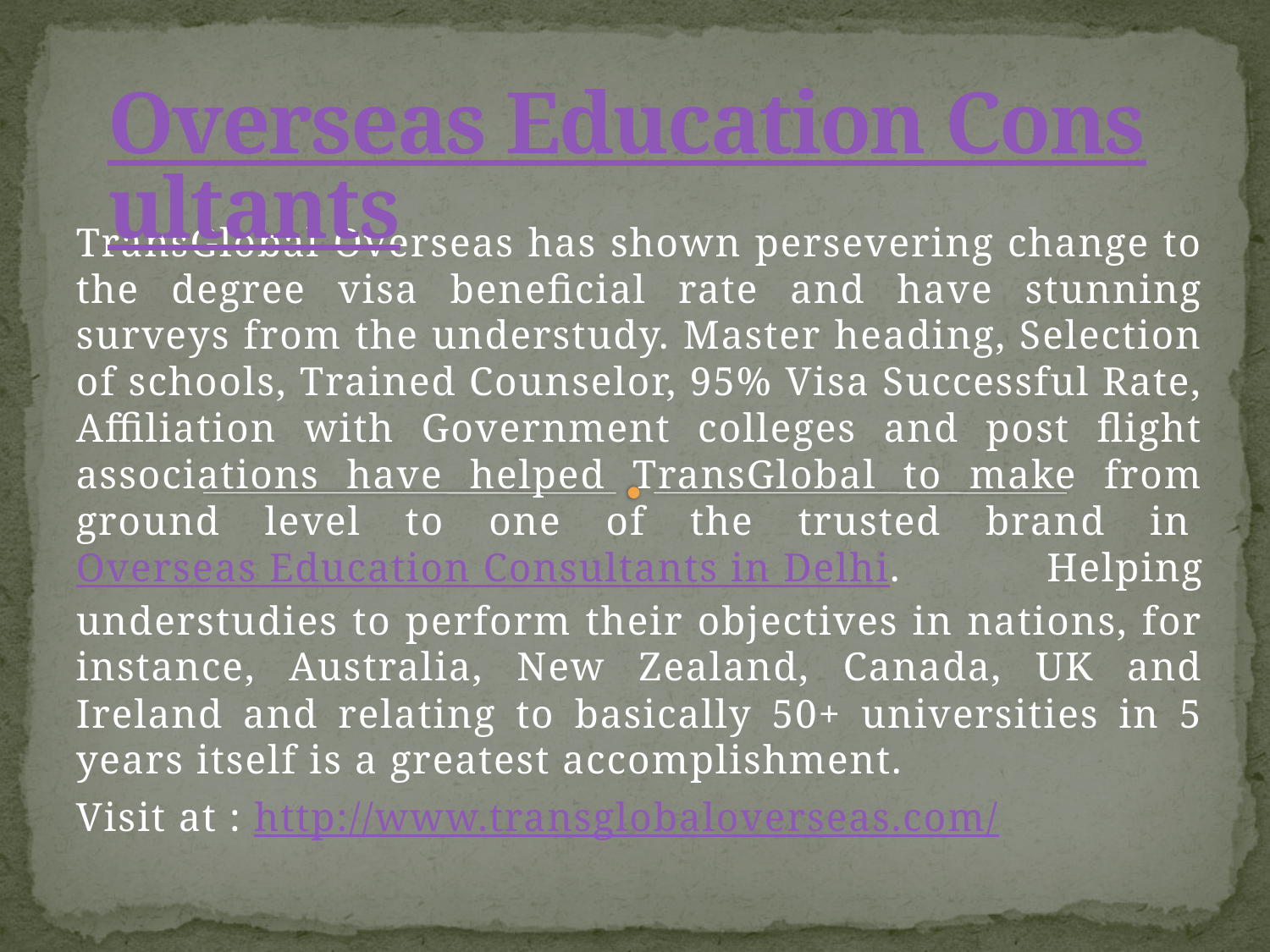

# Overseas Education Consultants
TransGlobal Overseas has shown persevering change to the degree visa beneficial rate and have stunning surveys from the understudy. Master heading, Selection of schools, Trained Counselor, 95% Visa Successful Rate, Affiliation with Government colleges and post flight associations have helped TransGlobal to make from ground level to one of the trusted brand in Overseas Education Consultants in Delhi. Helping understudies to perform their objectives in nations, for instance, Australia, New Zealand, Canada, UK and Ireland and relating to basically 50+ universities in 5 years itself is a greatest accomplishment.
Visit at : http://www.transglobaloverseas.com/